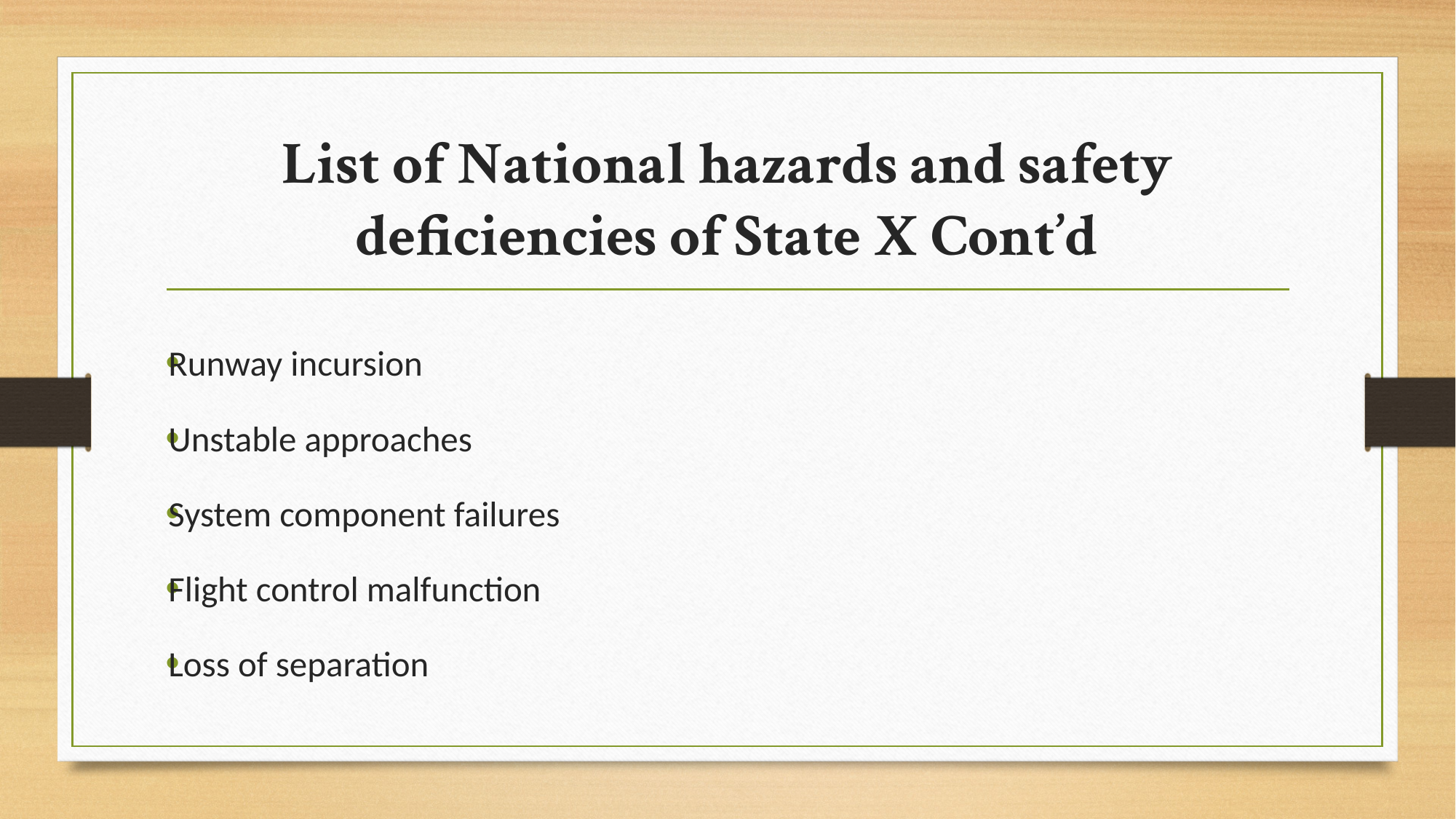

# List of National hazards and safety deficiencies of State X Cont’d
Runway incursion
Unstable approaches
System component failures
Flight control malfunction
Loss of separation